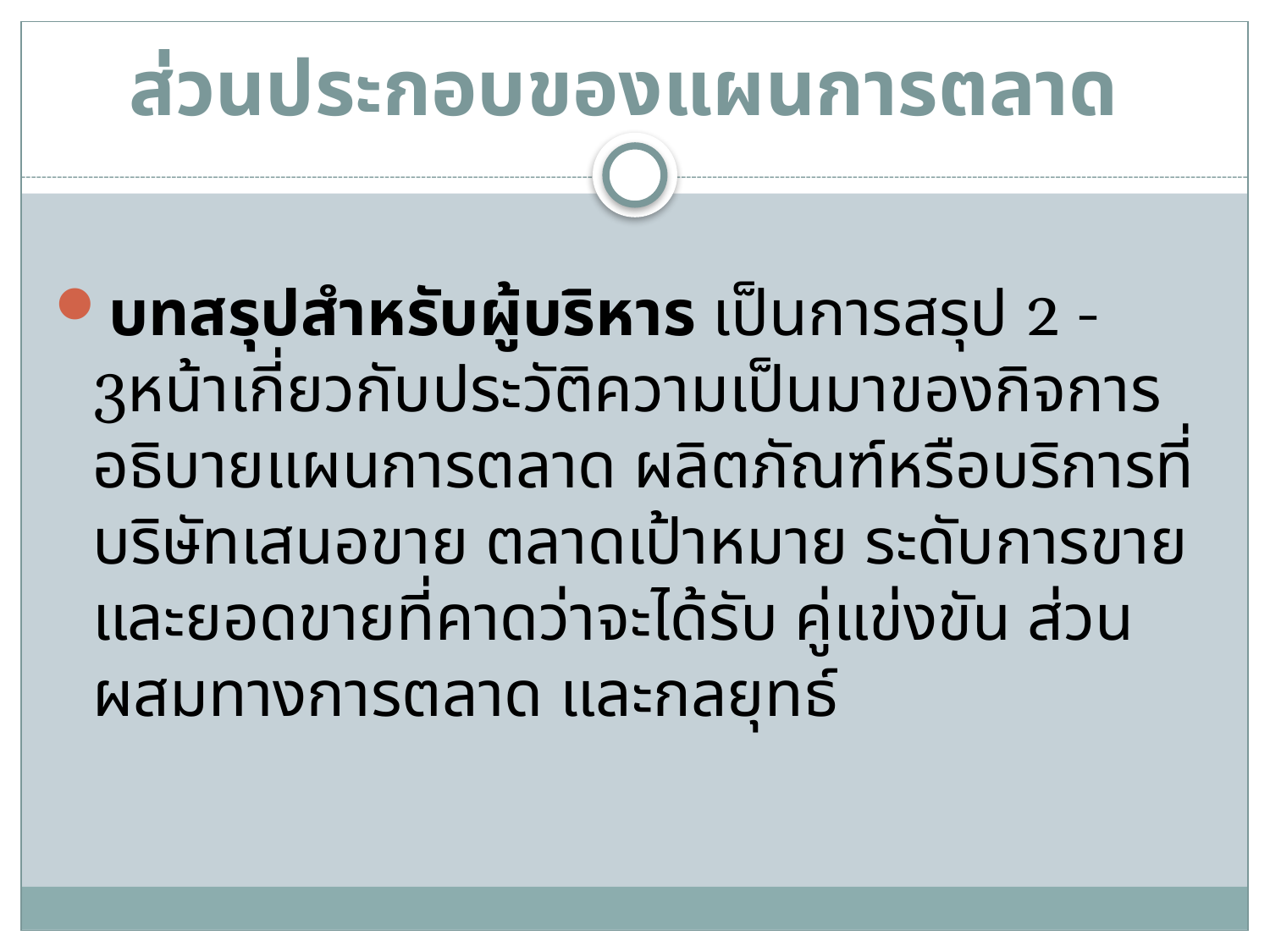

# ส่วนประกอบของแผนการตลาด
บทสรุปสำหรับผู้บริหาร เป็นการสรุป 2 - 3หน้าเกี่ยวกับประวัติความเป็นมาของกิจการ อธิบายแผนการตลาด ผลิตภัณฑ์หรือบริการที่บริษัทเสนอขาย ตลาดเป้าหมาย ระดับการขายและยอดขายที่คาดว่าจะได้รับ คู่แข่งขัน ส่วนผสมทางการตลาด และกลยุทธ์